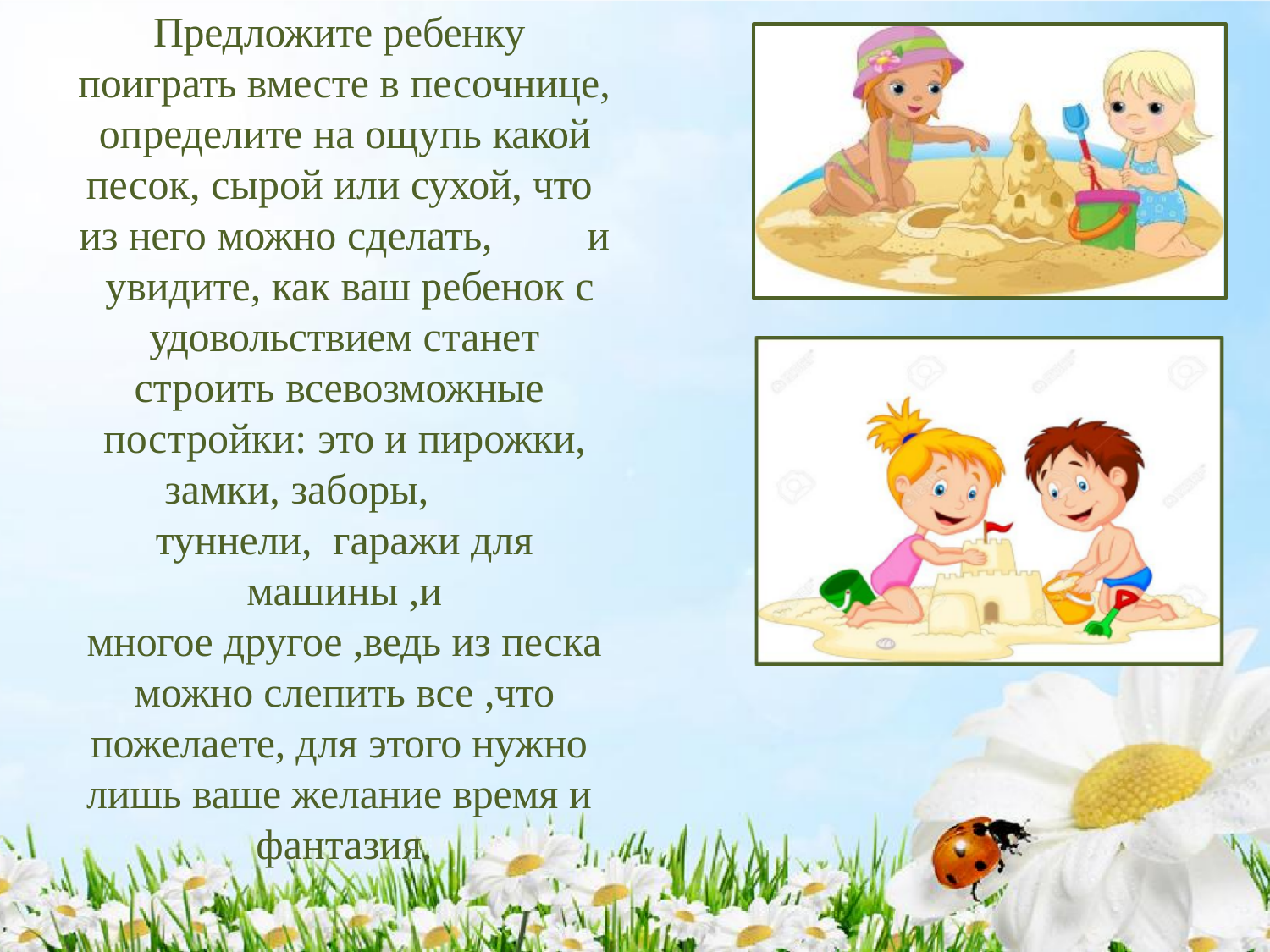

Предложите ребенку  поиграть вместе в песочнице,  определите на ощупь какой  песок, сырой или сухой, что  из него можно сделать,	и   увидите, как ваш ребенок с  удовольствием станет
строить всевозможные  постройки: это и пирожки,  замки, заборы,	туннели,  гаражи для машины ,и
многое другое ,ведь из песка  можно слепить все ,что  пожелаете, для этого нужно  лишь ваше желание время и  фантазия.